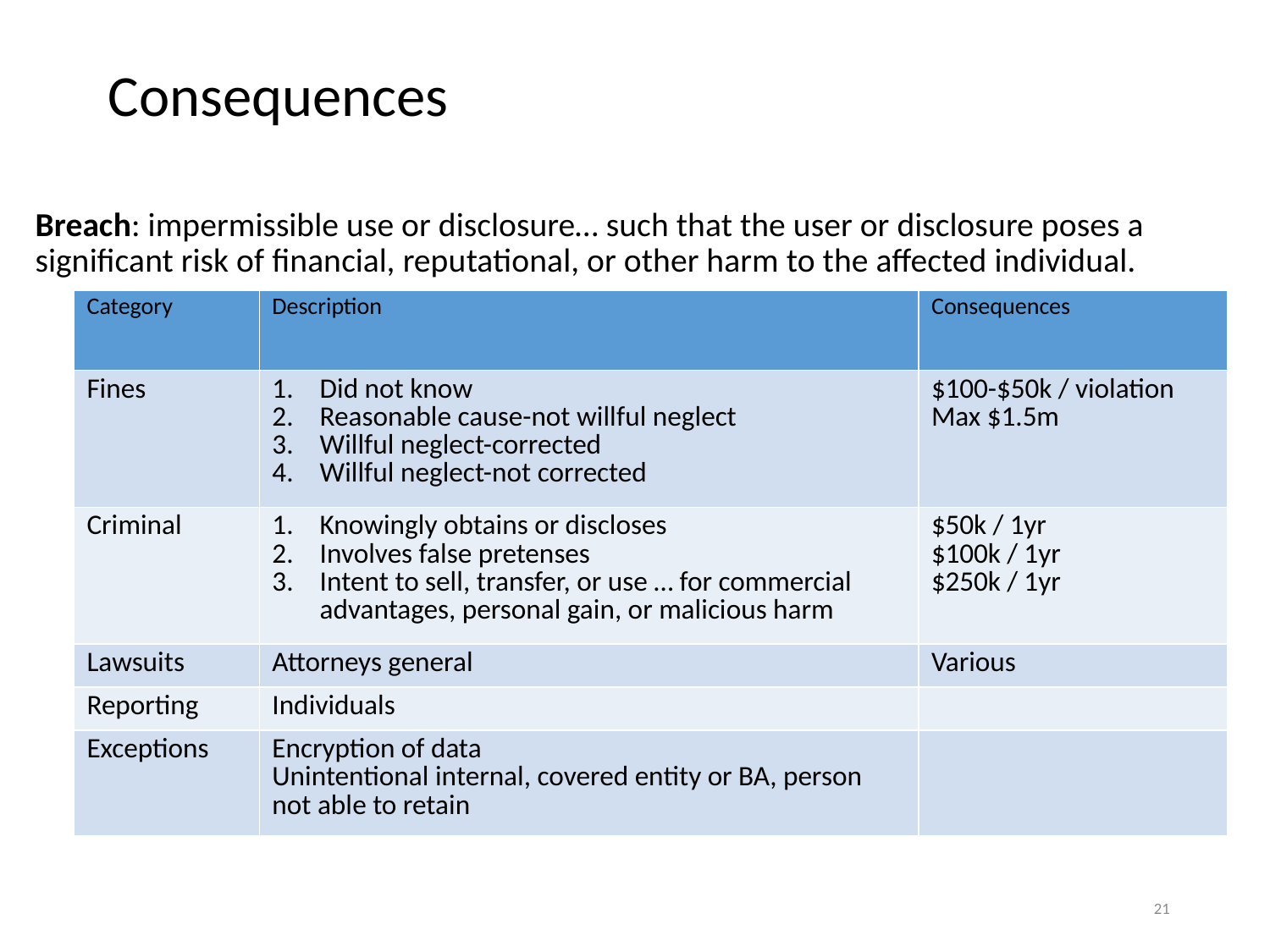

# Consequences
Breach: impermissible use or disclosure… such that the user or disclosure poses a significant risk of financial, reputational, or other harm to the affected individual.
| Category | Description | Consequences |
| --- | --- | --- |
| Fines | Did not know Reasonable cause-not willful neglect Willful neglect-corrected Willful neglect-not corrected | $100-$50k / violation Max $1.5m |
| Criminal | Knowingly obtains or discloses Involves false pretenses Intent to sell, transfer, or use … for commercial advantages, personal gain, or malicious harm | $50k / 1yr $100k / 1yr $250k / 1yr |
| Lawsuits | Attorneys general | Various |
| Reporting | Individuals |  |
| Exceptions | Encryption of data Unintentional internal, covered entity or BA, person not able to retain |  |
21